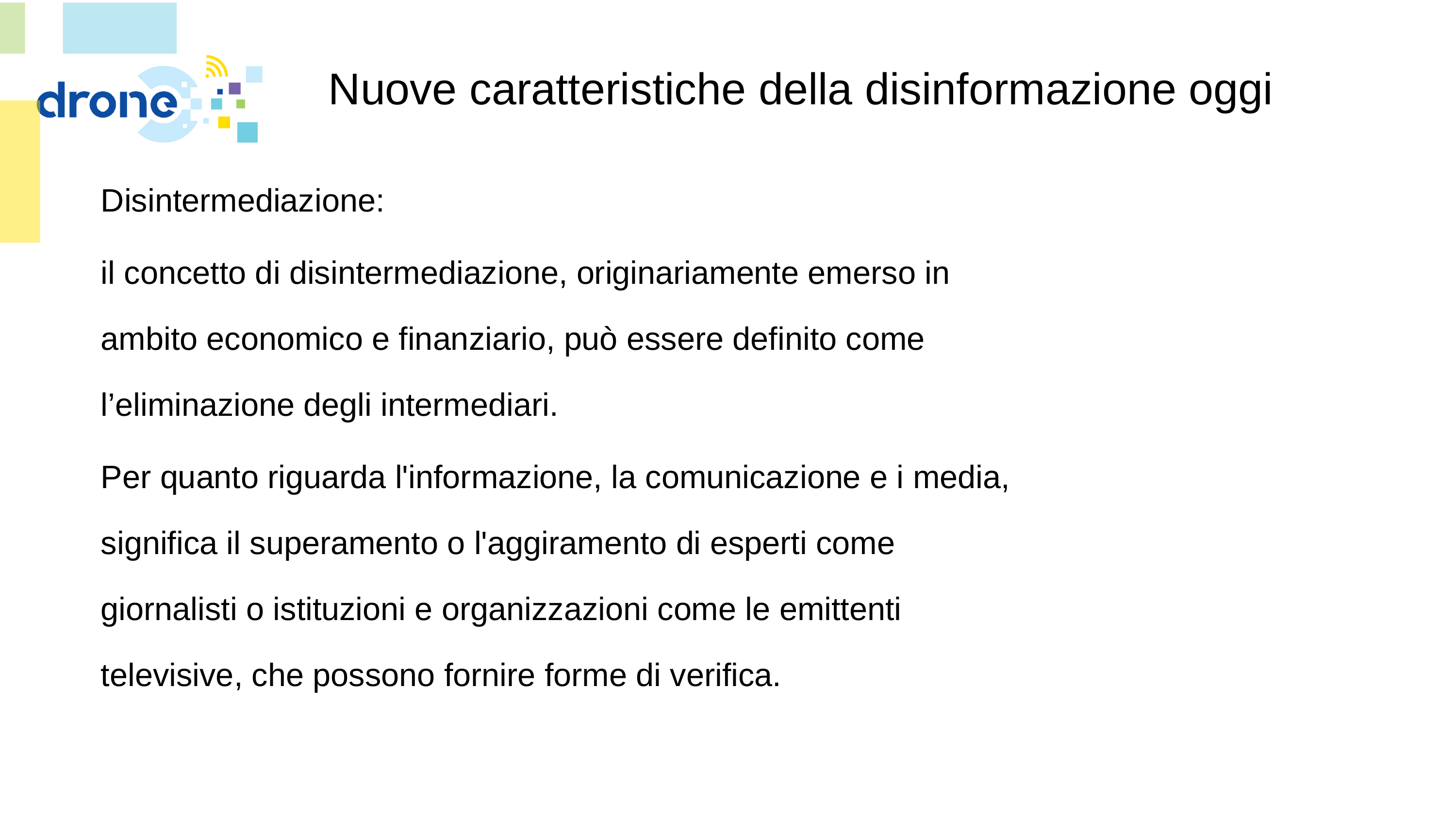

# Nuove caratteristiche della disinformazione oggi

Disintermediazione:
il concetto di disintermediazione, originariamente emerso in ambito economico e finanziario, può essere definito come l’eliminazione degli intermediari.
Per quanto riguarda l'informazione, la comunicazione e i media, significa il superamento o l'aggiramento di esperti come giornalisti o istituzioni e organizzazioni come le emittenti televisive, che possono fornire forme di verifica.